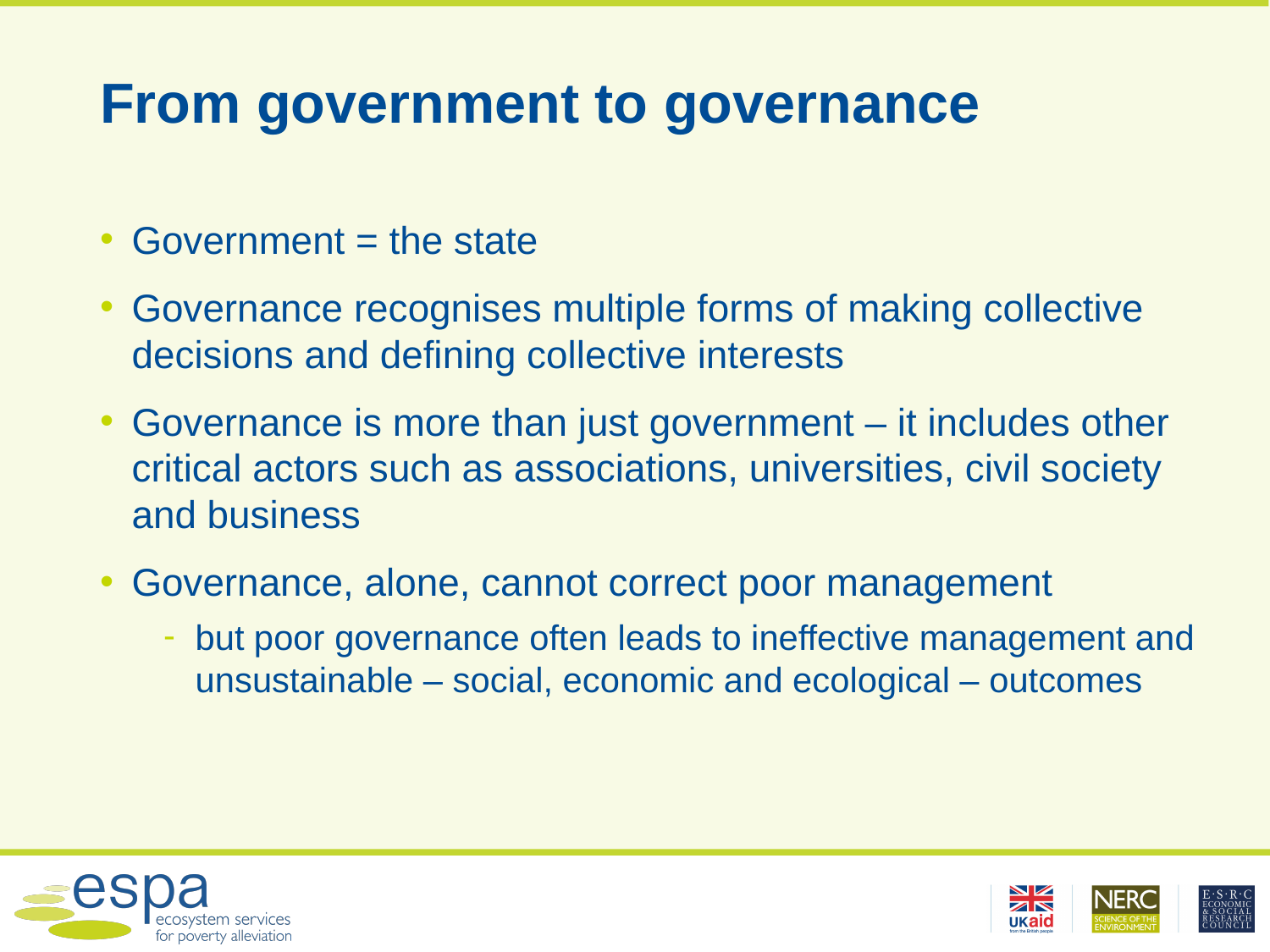

# From government to governance
Government = the state
Governance recognises multiple forms of making collective decisions and defining collective interests
Governance is more than just government – it includes other critical actors such as associations, universities, civil society and business
Governance, alone, cannot correct poor management
but poor governance often leads to ineffective management and unsustainable – social, economic and ecological – outcomes